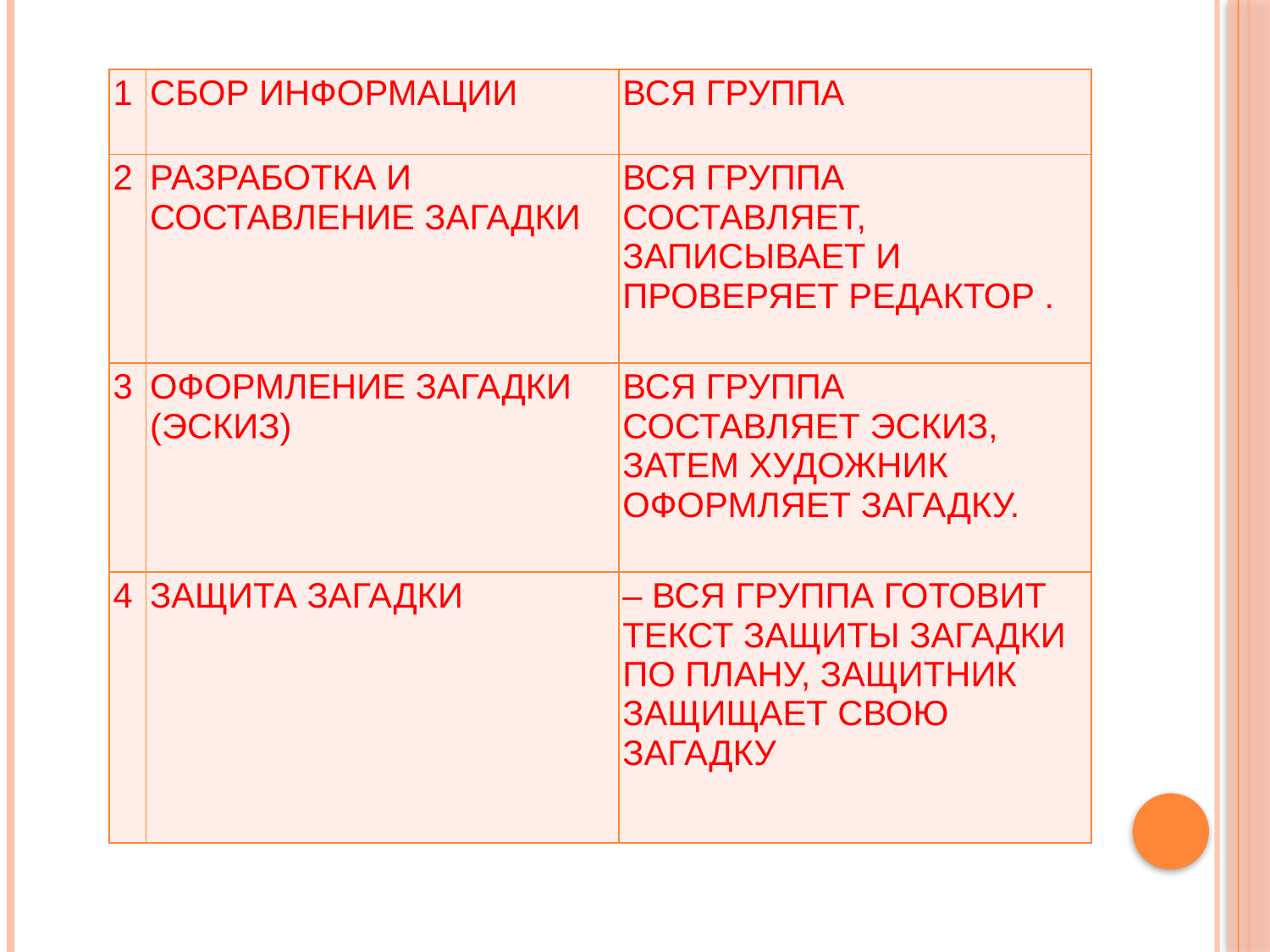

| 1 | СБОР ИНФОРМАЦИИ | ВСЯ ГРУППА |
| --- | --- | --- |
| 2 | РАЗРАБОТКА И СОСТАВЛЕНИЕ ЗАГАДКИ | ВСЯ ГРУППА СОСТАВЛЯЕТ, ЗАПИСЫВАЕТ И ПРОВЕРЯЕТ РЕДАКТОР . |
| 3 | ОФОРМЛЕНИЕ ЗАГАДКИ (ЭСКИЗ) | ВСЯ ГРУППА СОСТАВЛЯЕТ ЭСКИЗ, ЗАТЕМ ХУДОЖНИК ОФОРМЛЯЕТ ЗАГАДКУ. |
| 4 | ЗАЩИТА ЗАГАДКИ | – ВСЯ ГРУППА ГОТОВИТ ТЕКСТ ЗАЩИТЫ ЗАГАДКИ ПО ПЛАНУ, ЗАЩИТНИК ЗАЩИЩАЕТ СВОЮ ЗАГАДКУ |